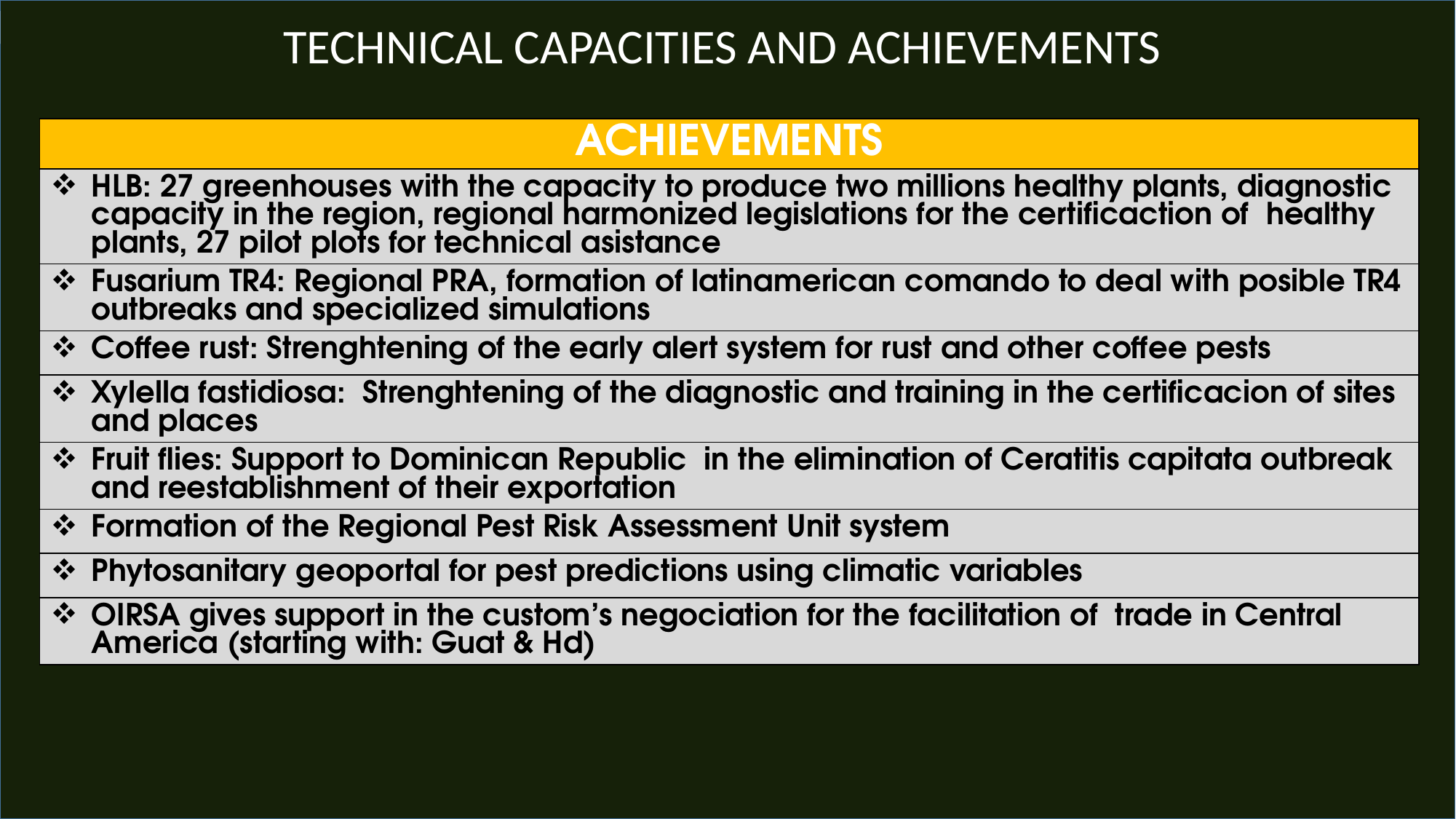

# TECHNICAL CAPACITIES AND ACHIEVEMENTS

| ACHIEVEMENTS |
| --- |
| HLB: 27 greenhouses with the capacity to produce two millions healthy plants, diagnostic capacity in the region, regional harmonized legislations for the certificaction of healthy plants, 27 pilot plots for technical asistance |
| Fusarium TR4: Regional PRA, formation of latinamerican comando to deal with posible TR4 outbreaks and specialized simulations |
| Coffee rust: Strenghtening of the early alert system for rust and other coffee pests |
| Xylella fastidiosa: Strenghtening of the diagnostic and training in the certificacion of sites and places |
| Fruit flies: Support to Dominican Republic in the elimination of Ceratitis capitata outbreak and reestablishment of their exportation |
| Formation of the Regional Pest Risk Assessment Unit system |
| Phytosanitary geoportal for pest predictions using climatic variables |
| OIRSA gives support in the custom’s negociation for the facilitation of trade in Central America (starting with: Guat & Hd) |